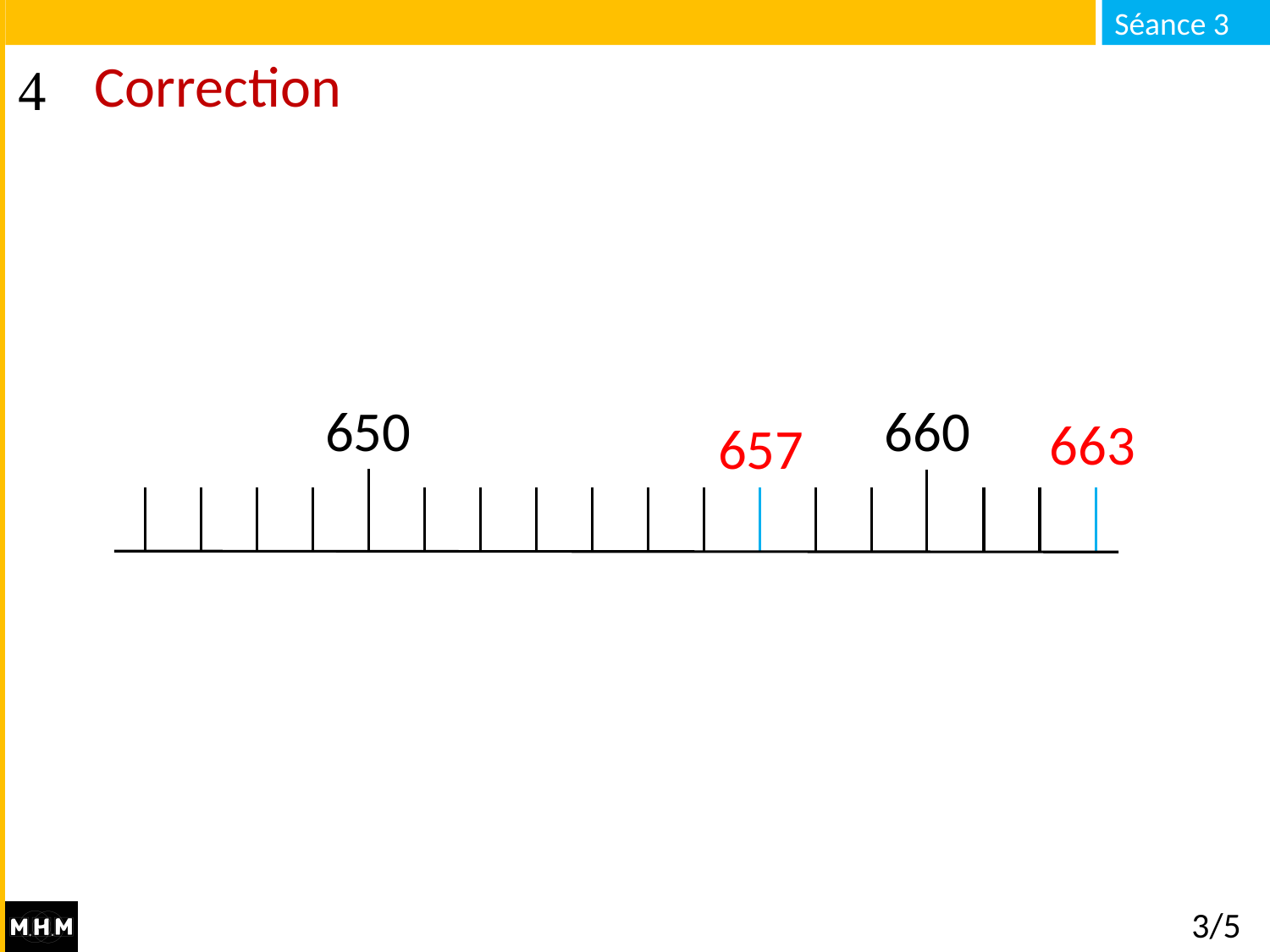

# Correction
650
660
663
657
3/5